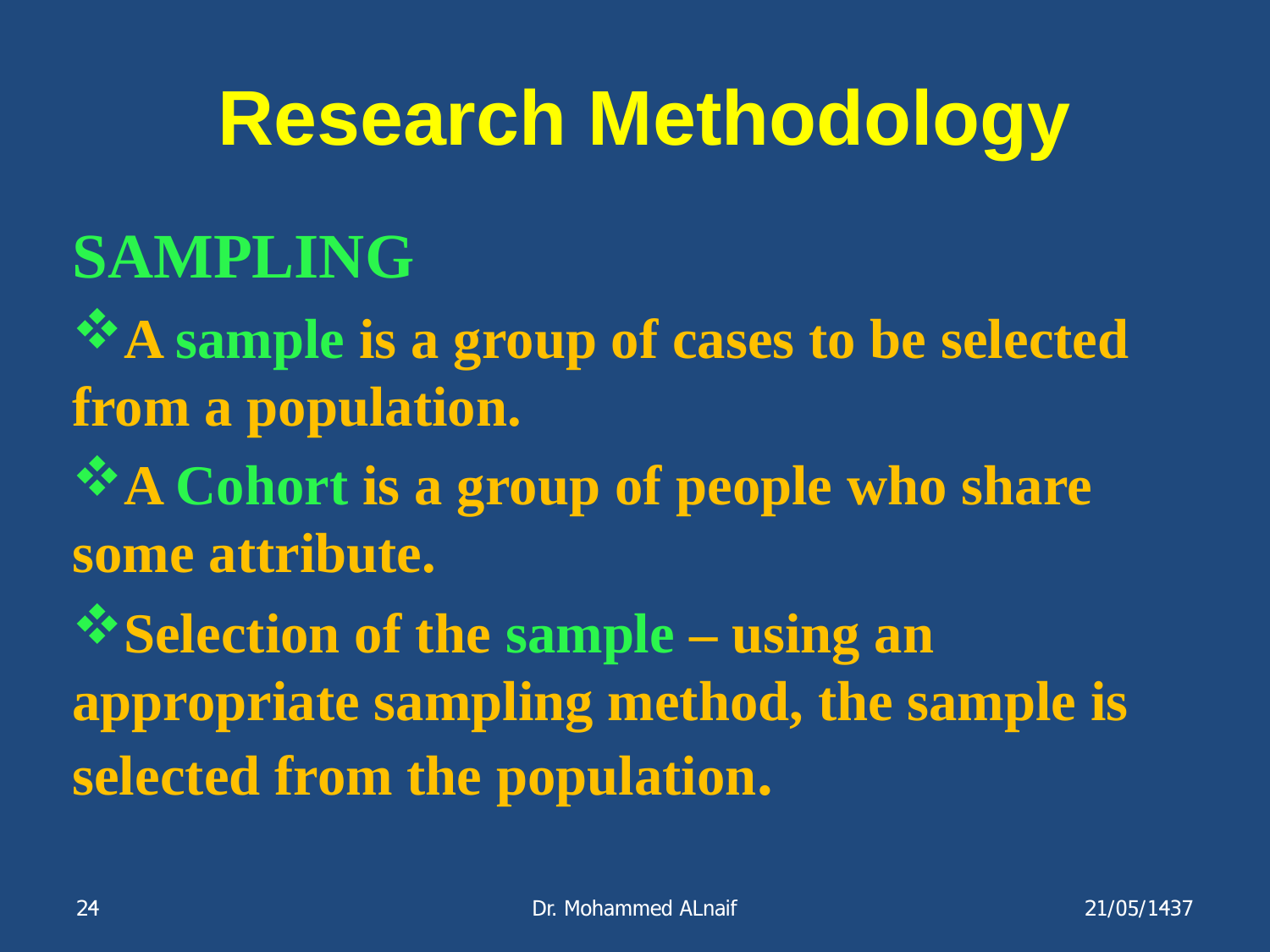

# Research Methodology
SAMPLING
A sample is a group of cases to be selected from a population.
A Cohort is a group of people who share some attribute.
Selection of the sample – using an appropriate sampling method, the sample is selected from the population.
24
Dr. Mohammed ALnaif
21/05/1437